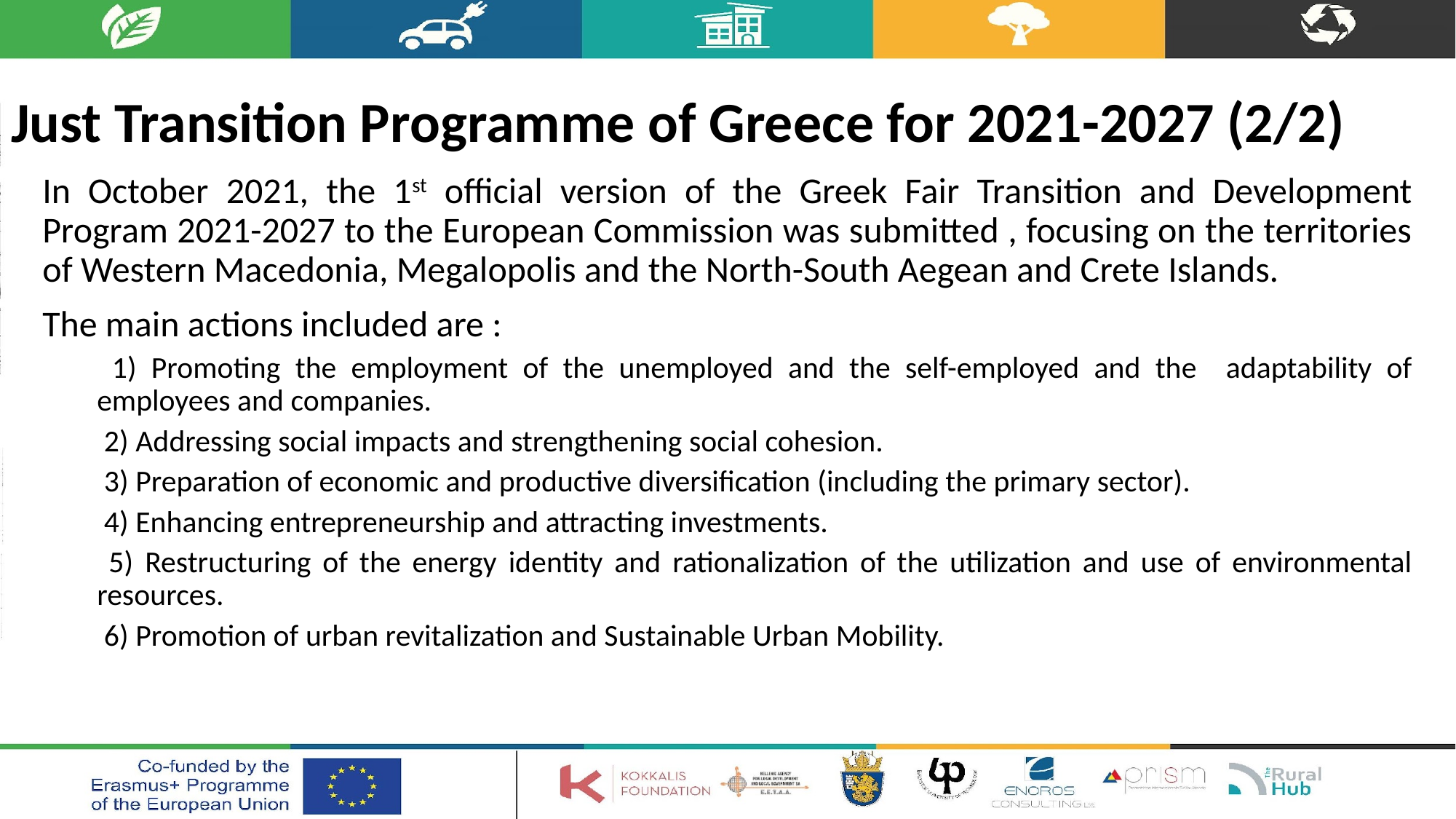

# Just Transition Programme of Greece for 2021-2027 (2/2)
In October 2021, the 1st official version of the Greek Fair Transition and Development Program 2021-2027 to the European Commission was submitted , focusing on the territories of Western Macedonia, Megalopolis and the North-South Aegean and Crete Islands.
The main actions included are :
 1) Promoting the employment of the unemployed and the self-employed and the  adaptability of employees and companies.
 2) Addressing social impacts and strengthening social cohesion.
 3) Preparation of economic and productive diversification (including the primary sector).
 4) Enhancing entrepreneurship and attracting investments.
 5) Restructuring of the energy identity and rationalization of the utilization and use of environmental resources.
 6) Promotion of urban revitalization and Sustainable Urban Mobility.